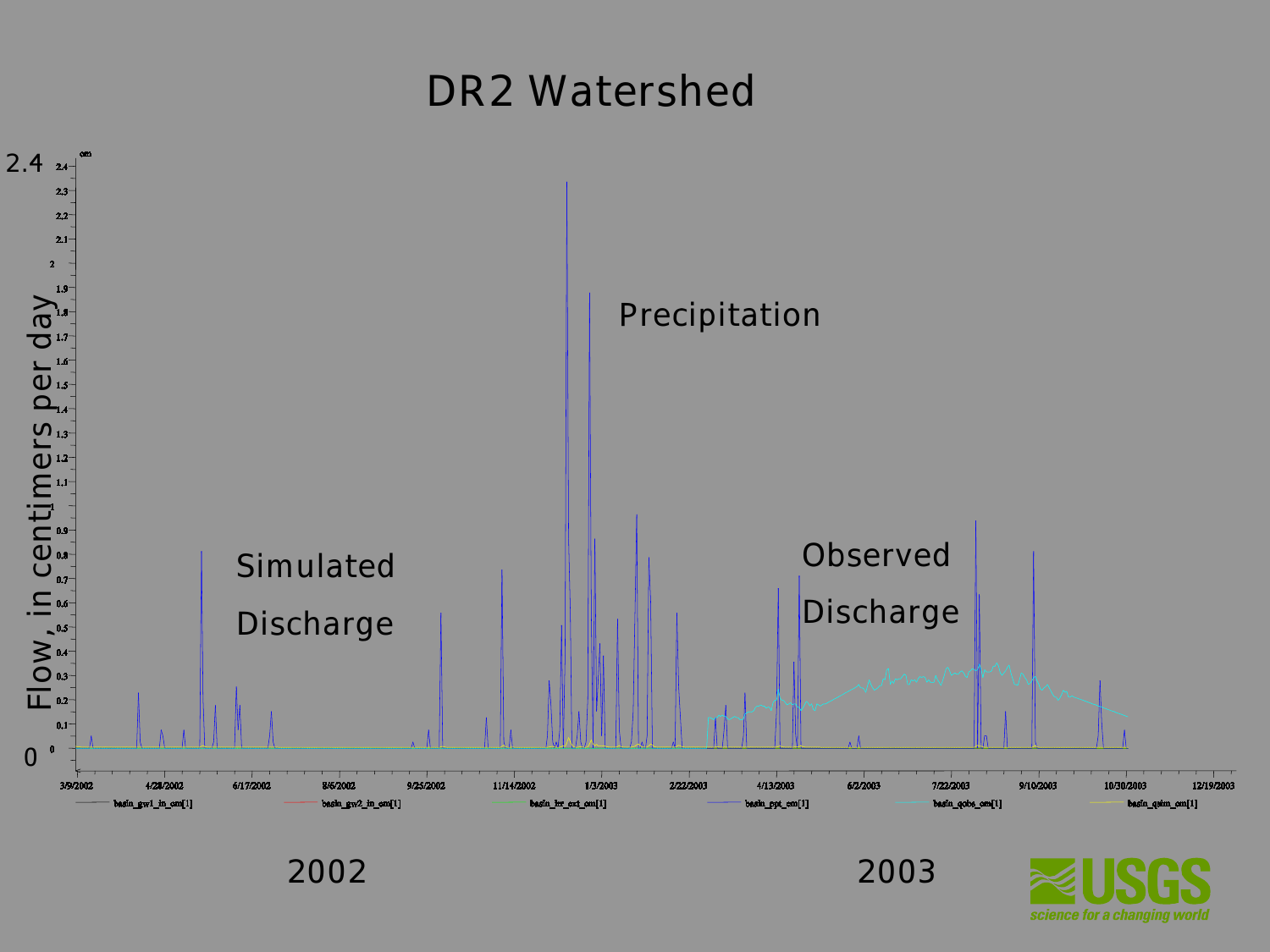

DR2 Watershed
2.4

Precipitation
Flow, in centimers per day
Observed Discharge
Simulated Discharge

0

2002
2003